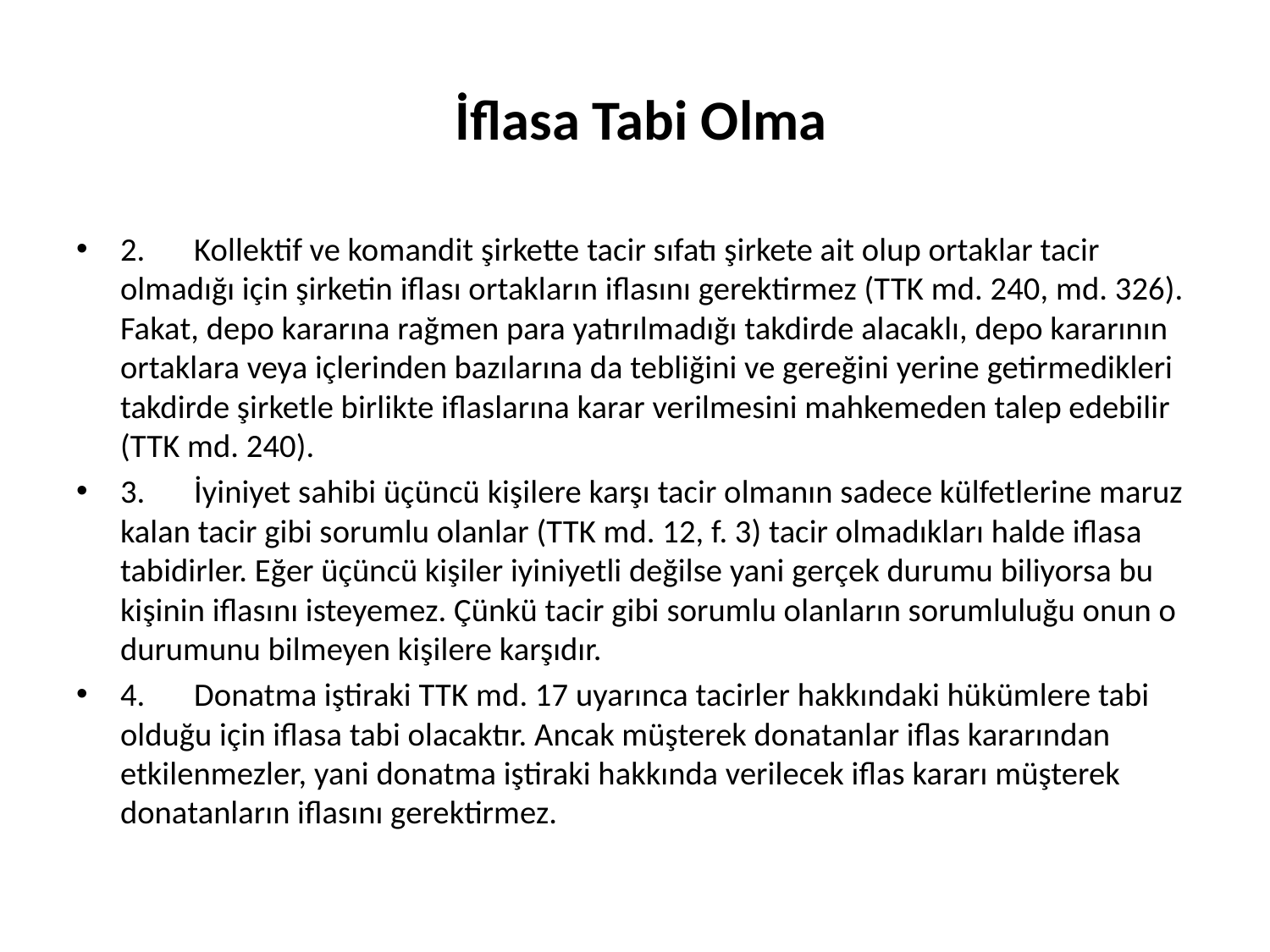

# İflasa Tabi Olma
2.	Kollektif ve komandit şirkette tacir sıfatı şirkete ait olup ortaklar tacir olmadığı için şirketin iflası ortakların iflasını gerektirmez (TTK md. 240, md. 326). Fakat, depo kararına rağmen para yatırılmadığı takdirde alacaklı, depo kararının ortaklara veya içlerinden bazılarına da tebliğini ve gereğini yerine getirmedikleri takdirde şirketle birlikte iflaslarına karar verilmesini mahkemeden talep edebilir (TTK md. 240).
3.	İyiniyet sahibi üçüncü kişilere karşı tacir olmanın sadece külfetlerine maruz kalan tacir gibi sorumlu olanlar (TTK md. 12, f. 3) tacir olmadıkları halde iflasa tabidirler. Eğer üçüncü kişiler iyiniyetli değilse yani gerçek durumu biliyorsa bu kişinin iflasını isteyemez. Çünkü tacir gibi sorumlu olanların sorumluluğu onun o durumunu bilmeyen kişilere karşıdır.
4.	Donatma iştiraki TTK md. 17 uyarınca tacirler hakkındaki hükümlere tabi olduğu için iflasa tabi olacaktır. Ancak müşterek donatanlar iflas kararından etkilenmezler, yani donatma iştiraki hakkında verilecek iflas kararı müşterek donatanların iflasını gerektirmez.